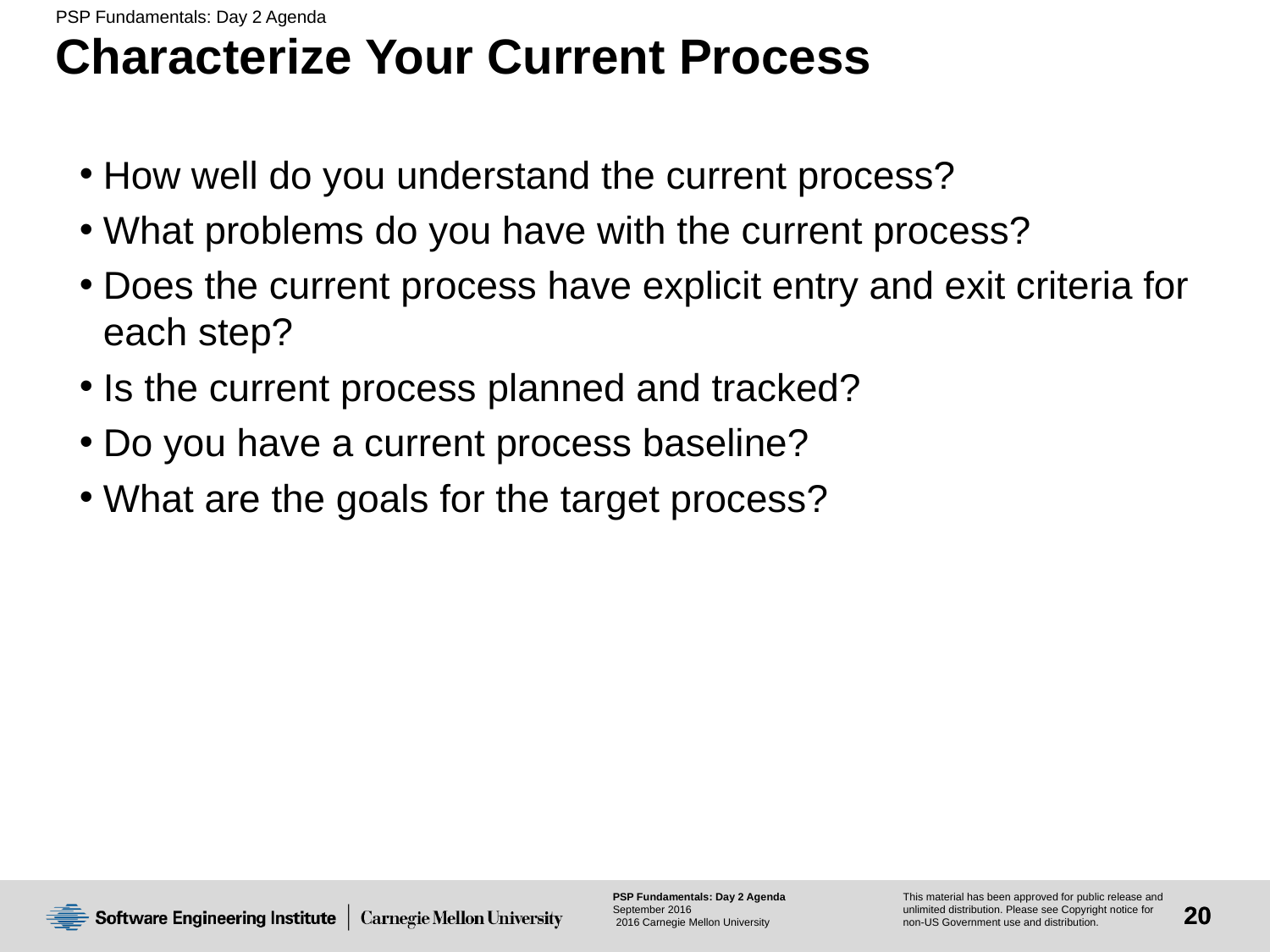

# Characterize Your Current Process
How well do you understand the current process?
What problems do you have with the current process?
Does the current process have explicit entry and exit criteria for each step?
Is the current process planned and tracked?
Do you have a current process baseline?
What are the goals for the target process?